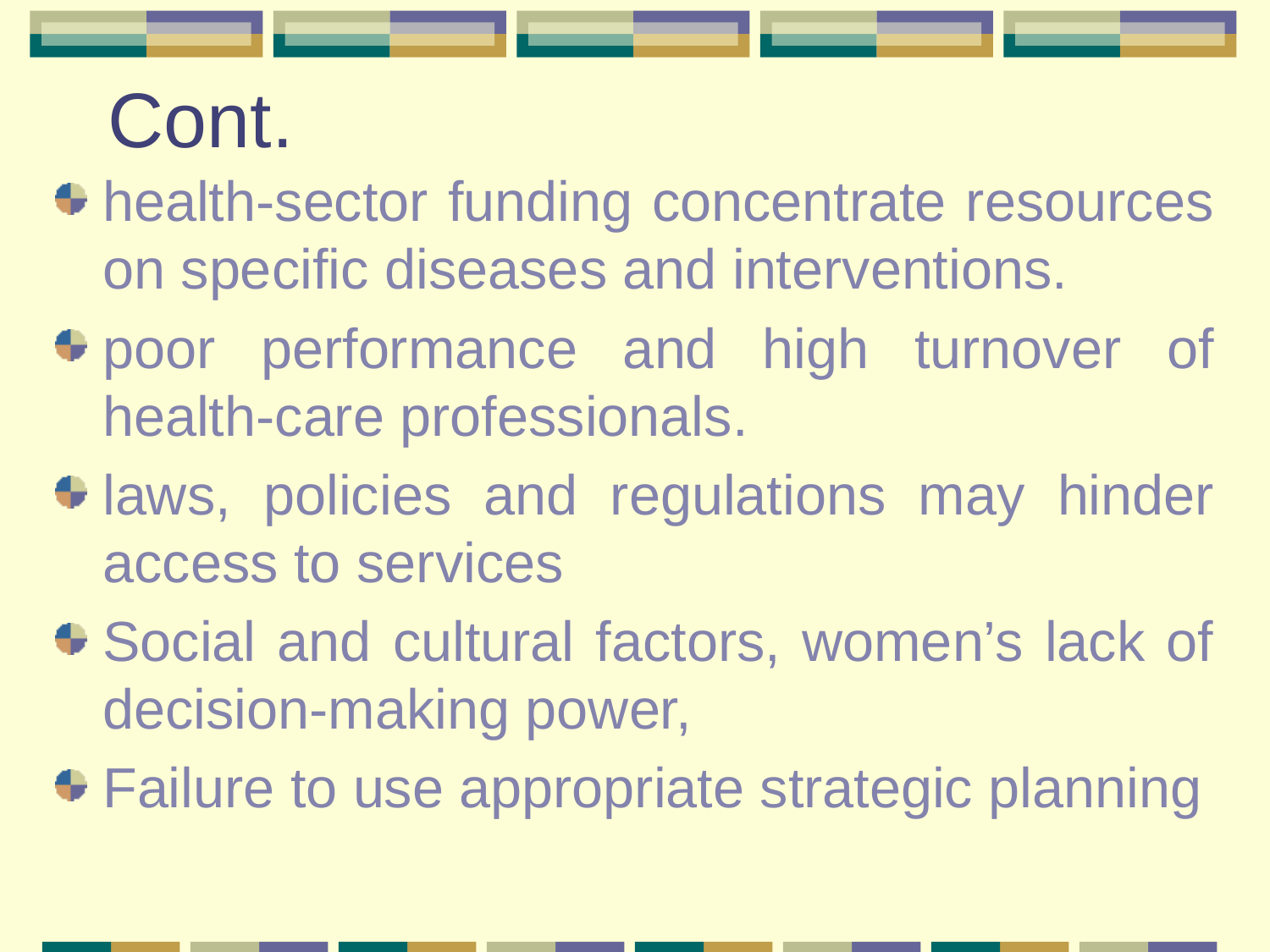

# Cont.
health-sector funding concentrate resources on specific diseases and interventions.
poor performance and high turnover of health-care professionals.
laws, policies and regulations may hinder access to services
Social and cultural factors, women’s lack of decision-making power,
Failure to use appropriate strategic planning